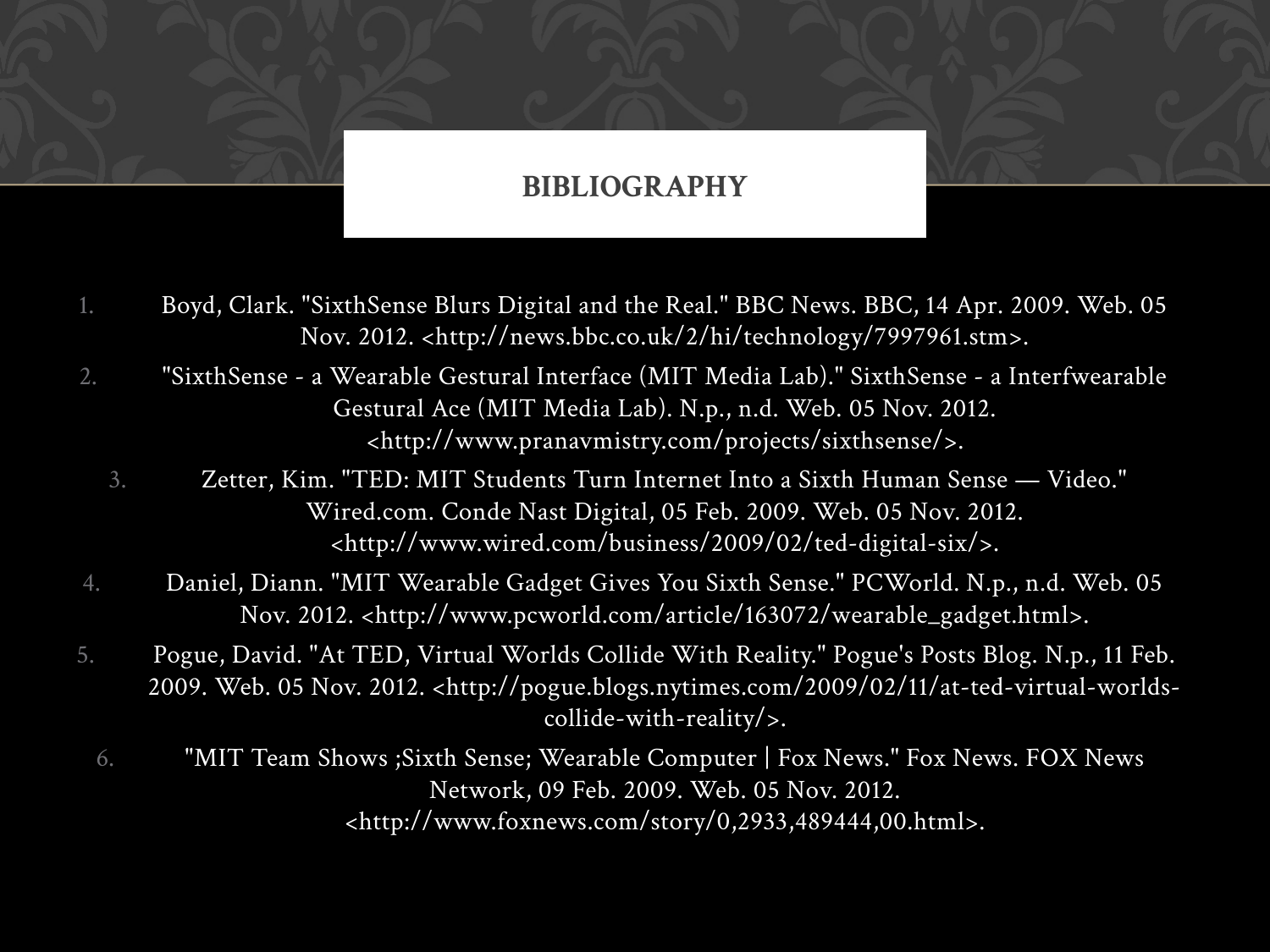

# bibliography
Boyd, Clark. "SixthSense Blurs Digital and the Real." BBC News. BBC, 14 Apr. 2009. Web. 05 Nov. 2012. <http://news.bbc.co.uk/2/hi/technology/7997961.stm>.
"SixthSense - a Wearable Gestural Interface (MIT Media Lab)." SixthSense - a Interfwearable Gestural Ace (MIT Media Lab). N.p., n.d. Web. 05 Nov. 2012. <http://www.pranavmistry.com/projects/sixthsense/>.
Zetter, Kim. "TED: MIT Students Turn Internet Into a Sixth Human Sense — Video." Wired.com. Conde Nast Digital, 05 Feb. 2009. Web. 05 Nov. 2012. <http://www.wired.com/business/2009/02/ted-digital-six/>.
Daniel, Diann. "MIT Wearable Gadget Gives You Sixth Sense." PCWorld. N.p., n.d. Web. 05 Nov. 2012. <http://www.pcworld.com/article/163072/wearable_gadget.html>.
Pogue, David. "At TED, Virtual Worlds Collide With Reality." Pogue's Posts Blog. N.p., 11 Feb. 2009. Web. 05 Nov. 2012. <http://pogue.blogs.nytimes.com/2009/02/11/at-ted-virtual-worlds-collide-with-reality/>.
"MIT Team Shows ;Sixth Sense; Wearable Computer | Fox News." Fox News. FOX News Network, 09 Feb. 2009. Web. 05 Nov. 2012. <http://www.foxnews.com/story/0,2933,489444,00.html>.